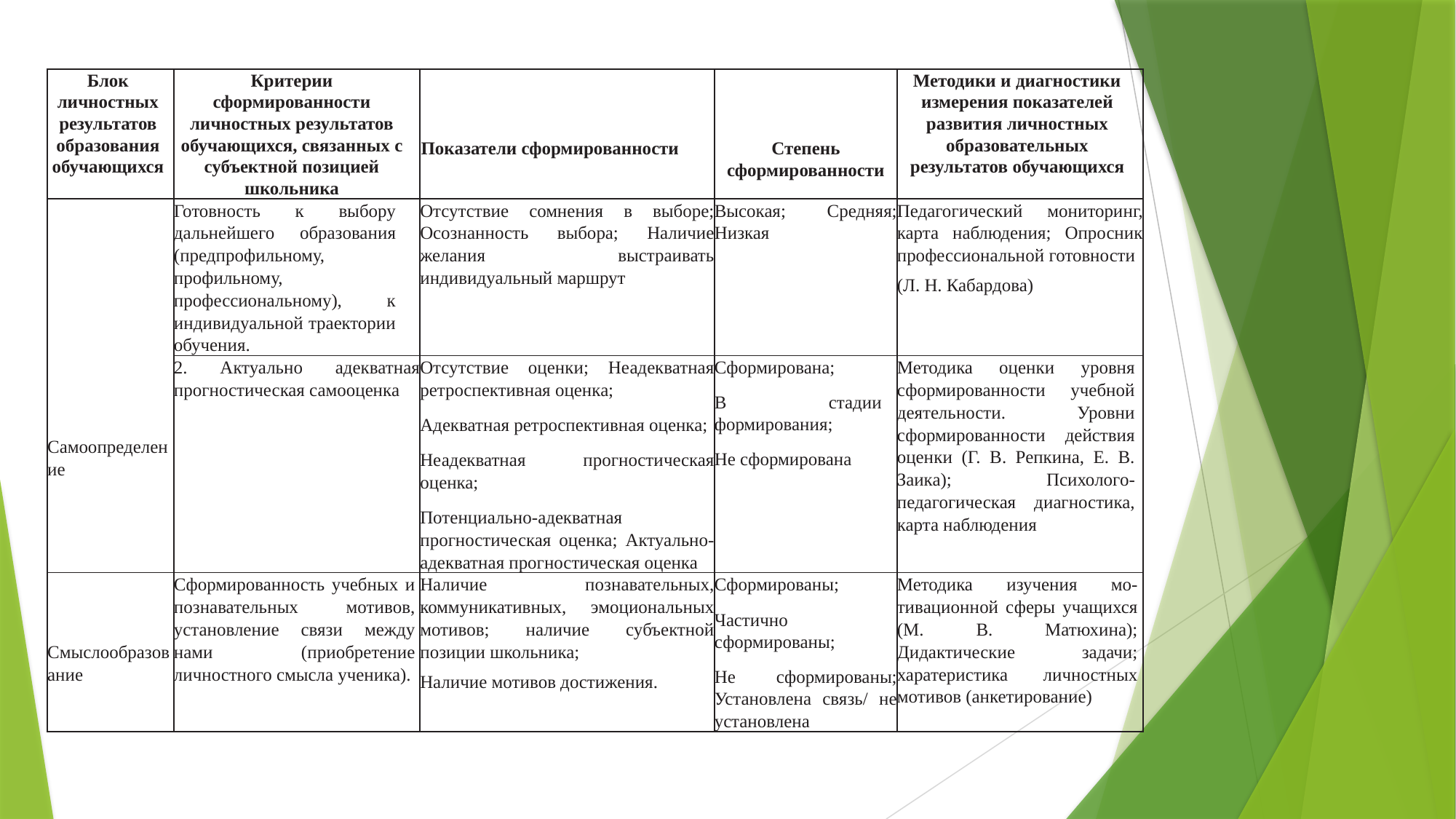

| Блок личностных результатов образования обучающихся | Критерии сформированности личностных результатов обучающихся, связанных с субъектной позицией школьника | Показатели сформированности | Степень сформированности | Методики и диагностики измерения показателей развития личностных образовательных результатов обучающихся |
| --- | --- | --- | --- | --- |
| Самоопределение | Готовность к выбору дальнейшего образования (предпрофильному, профильному, профессиональному), к индивидуальной траектории обучения. | Отсутствие сомнения в выборе; Осознанность выбора; Наличие желания выстраивать индивидуальный маршрут | Высокая; Средняя; Низкая | Педагогический мониторинг, карта наблюдения; Опросник профессиональной готовности (Л. Н. Кабардова) |
|  | 2. Актуально адекватная прогностическая самооценка | Отсутствие оценки; Неадекватная ретроспективная оценка; Адекватная ретроспективная оценка; Неадекватная прогностическая оценка; Потенциально-адекватная прогностическая оценка; Актуально-адекватная прогностическая оценка | Сформирована; В стадии формирования; Не сформирована | Методика оценки уровня сформированности учебной деятельности. Уровни сформированности действия оценки (Г. В. Репкина, Е. В. Заика); Психолого- педагогическая диагностика, карта наблюдения |
| Смыслообразование | Сформированность учебных и познавательных мотивов, установление связи между нами (приобретение личностного смысла ученика). | Наличие познавательных, коммуникативных, эмоциональных мотивов; наличие субъектной позиции школьника; Наличие мотивов достижения. | Сформированы; Частично сформированы; Не сформированы; Установлена связь/ не установлена | Методика изучения мо- тивационной сферы учащихся (М. В. Матюхина); Дидактические задачи; харатеристика личностных мотивов (анкетирование) |